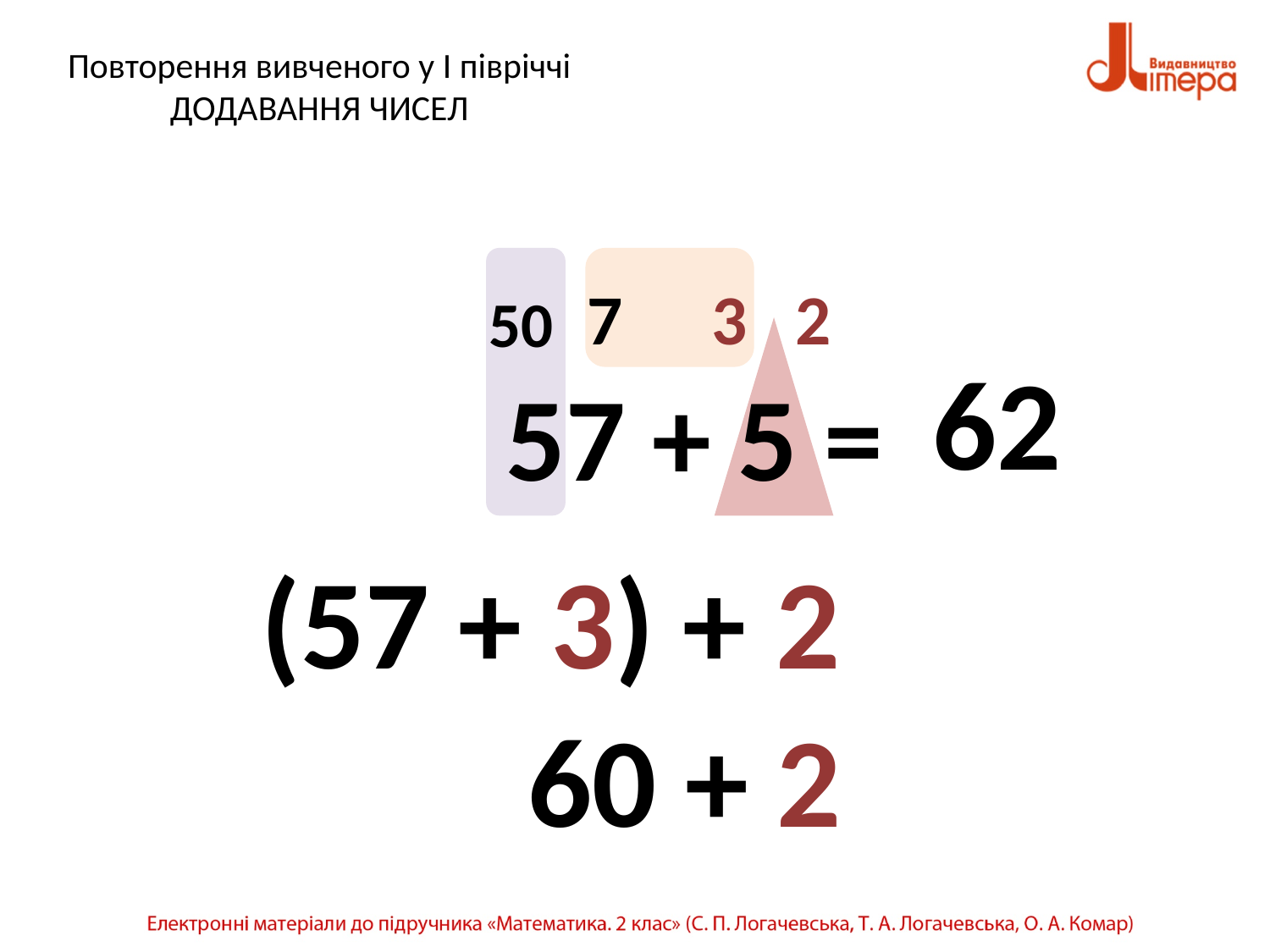

# Повторення вивченого у І півріччі ДОДАВАННЯ ЧИСЕЛ

7
3
2
50

62
57 + 5 =
(57 + 3) + 2
60 + 2